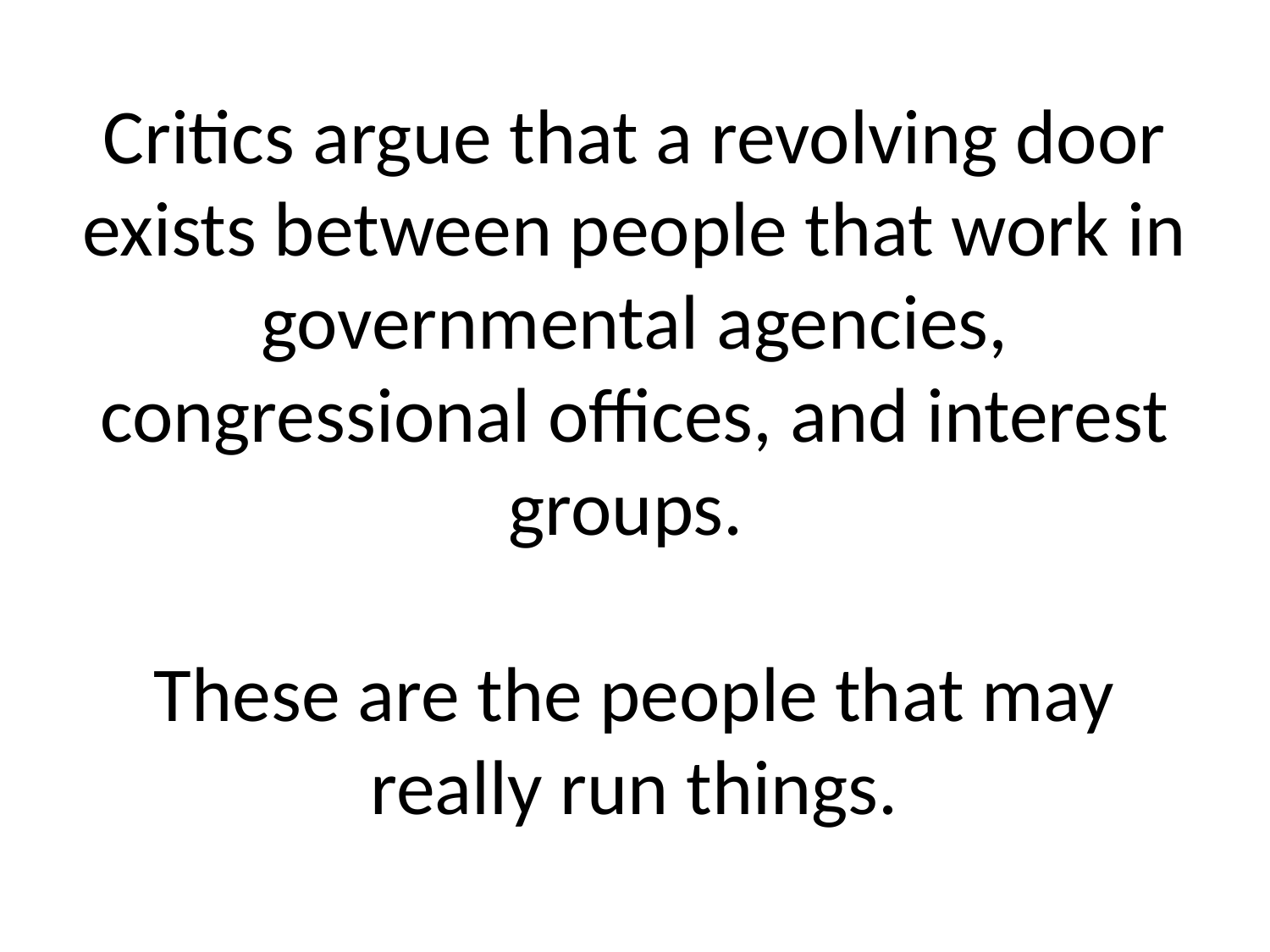

# Critics argue that a revolving door exists between people that work in governmental agencies, congressional offices, and interest groups. These are the people that may really run things.